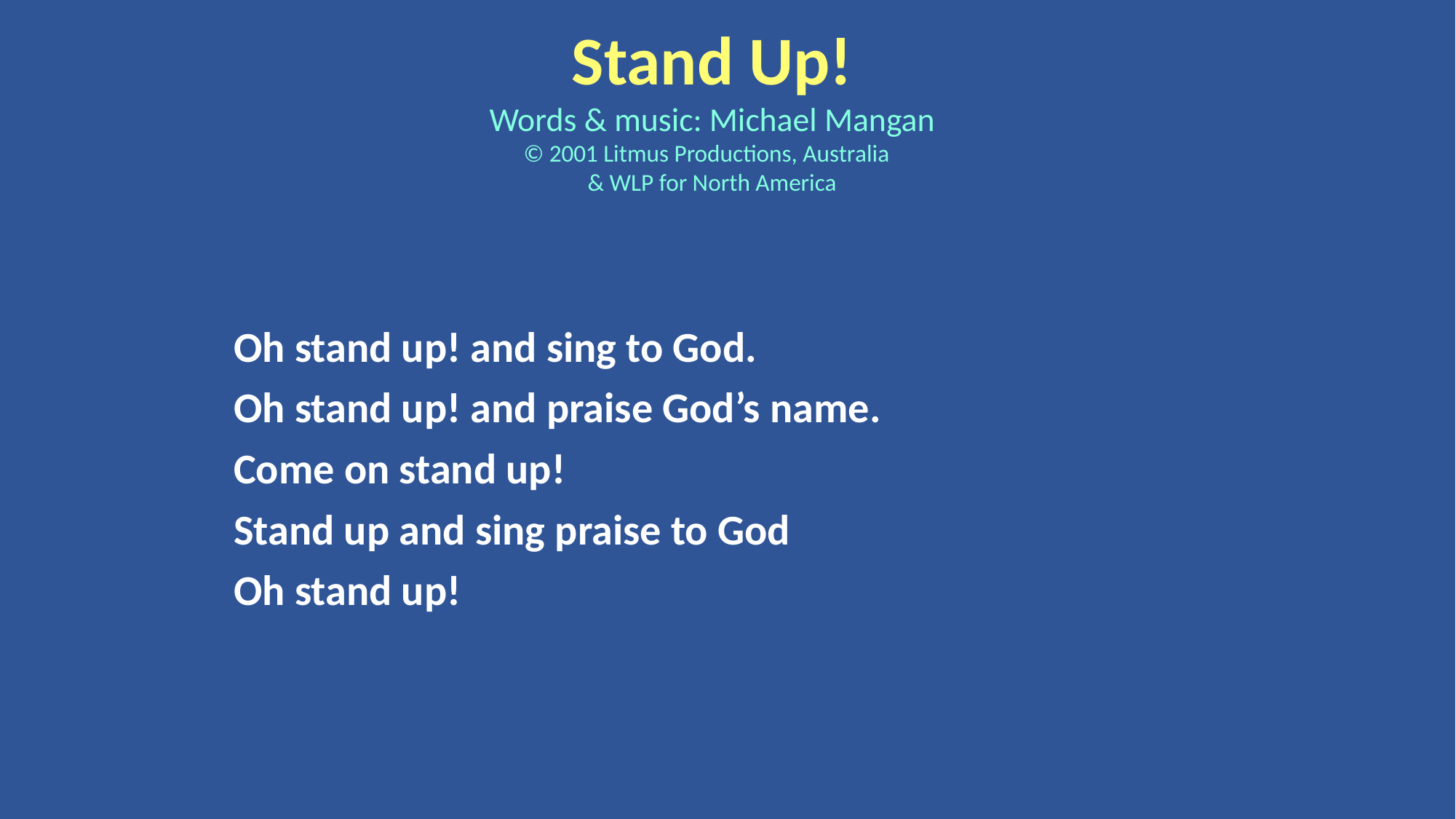

Stand Up!
Words & music: Michael Mangan
© 2001 Litmus Productions, Australia
& WLP for North America
Oh stand up! and sing to God.
Oh stand up! and praise God’s name.
Come on stand up!
Stand up and sing praise to God
Oh stand up!